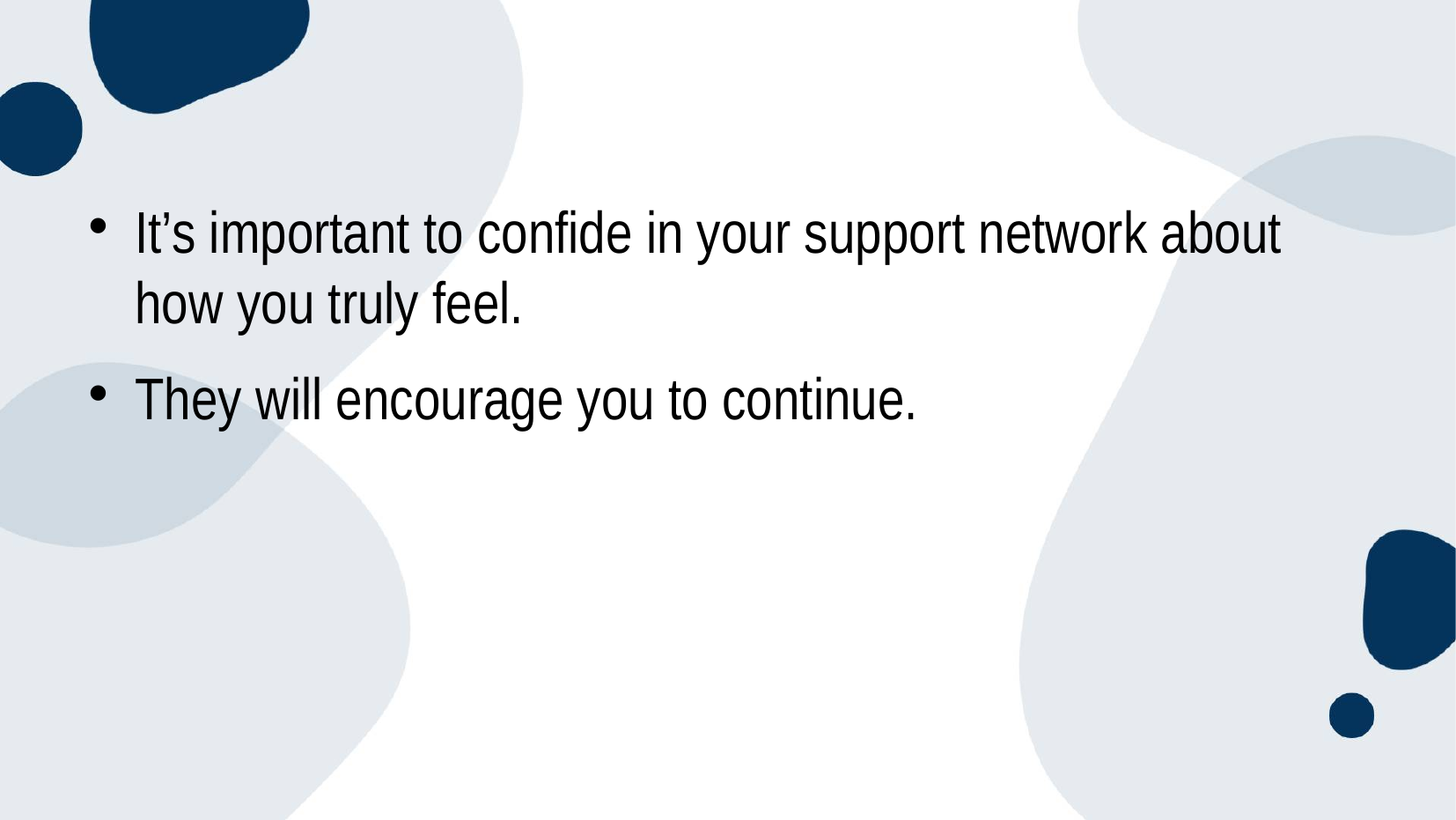

#
It’s important to confide in your support network about how you truly feel.
They will encourage you to continue.